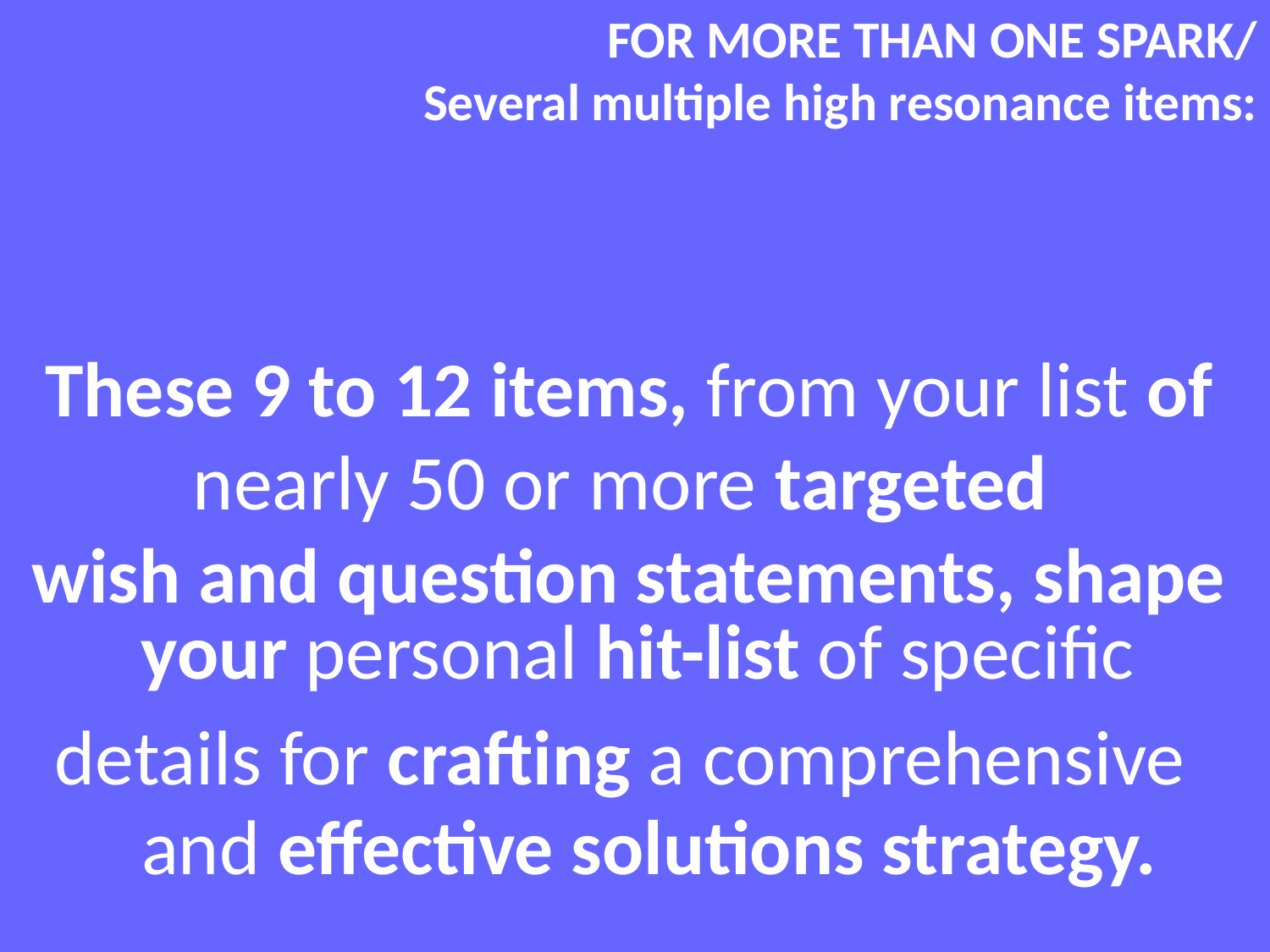

FOR MORE THAN ONE SPARK/
Several multiple high resonance items:

These 9 to 12 items, from your list of nearly 50 or more targeted
wish and question statements, shape

 your personal hit-list of specific
details for crafting a comprehensive
 and effective solutions strategy.